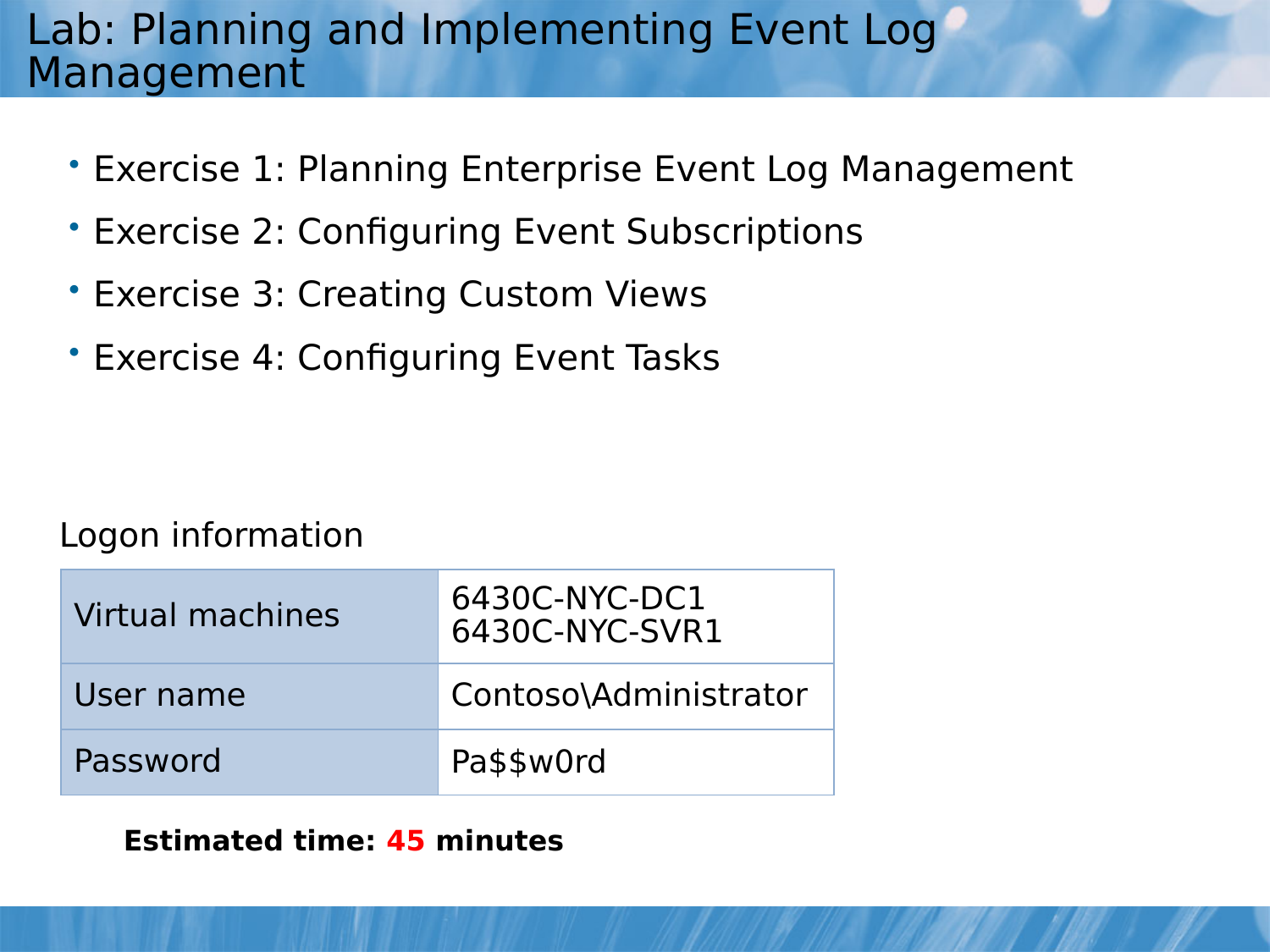

# Lab: Planning and Implementing Event Log Management
Exercise 1: Planning Enterprise Event Log Management
Exercise 2: Configuring Event Subscriptions
Exercise 3: Creating Custom Views
Exercise 4: Configuring Event Tasks

Logon information
| Virtual machines | 6430C-NYC-DC1 6430C-NYC-SVR1 |
| --- | --- |
| User name | Contoso\Administrator |
| Password | Pa$$w0rd |
Estimated time: 45 minutes